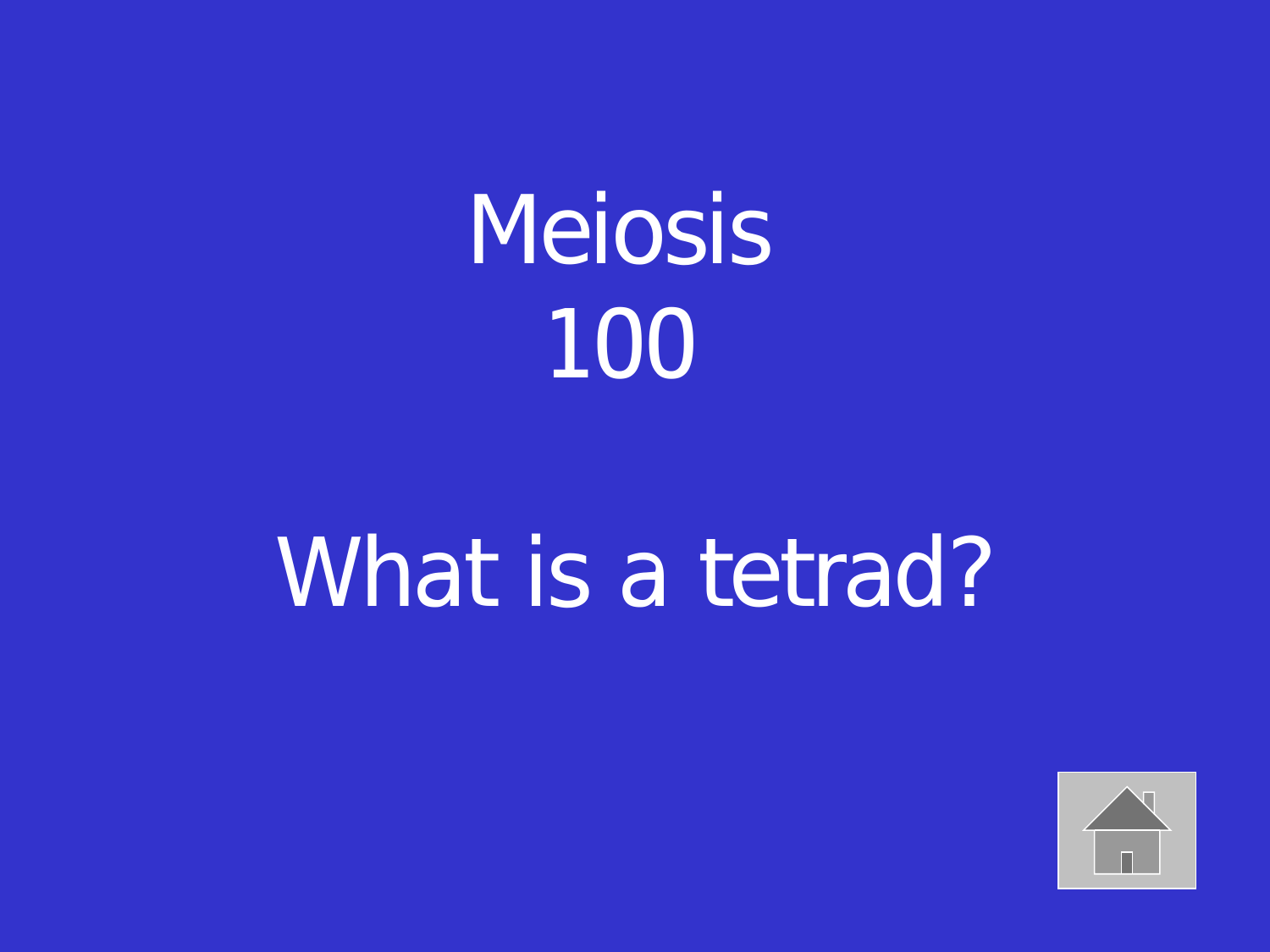

# Meiosis 100 What is a tetrad?